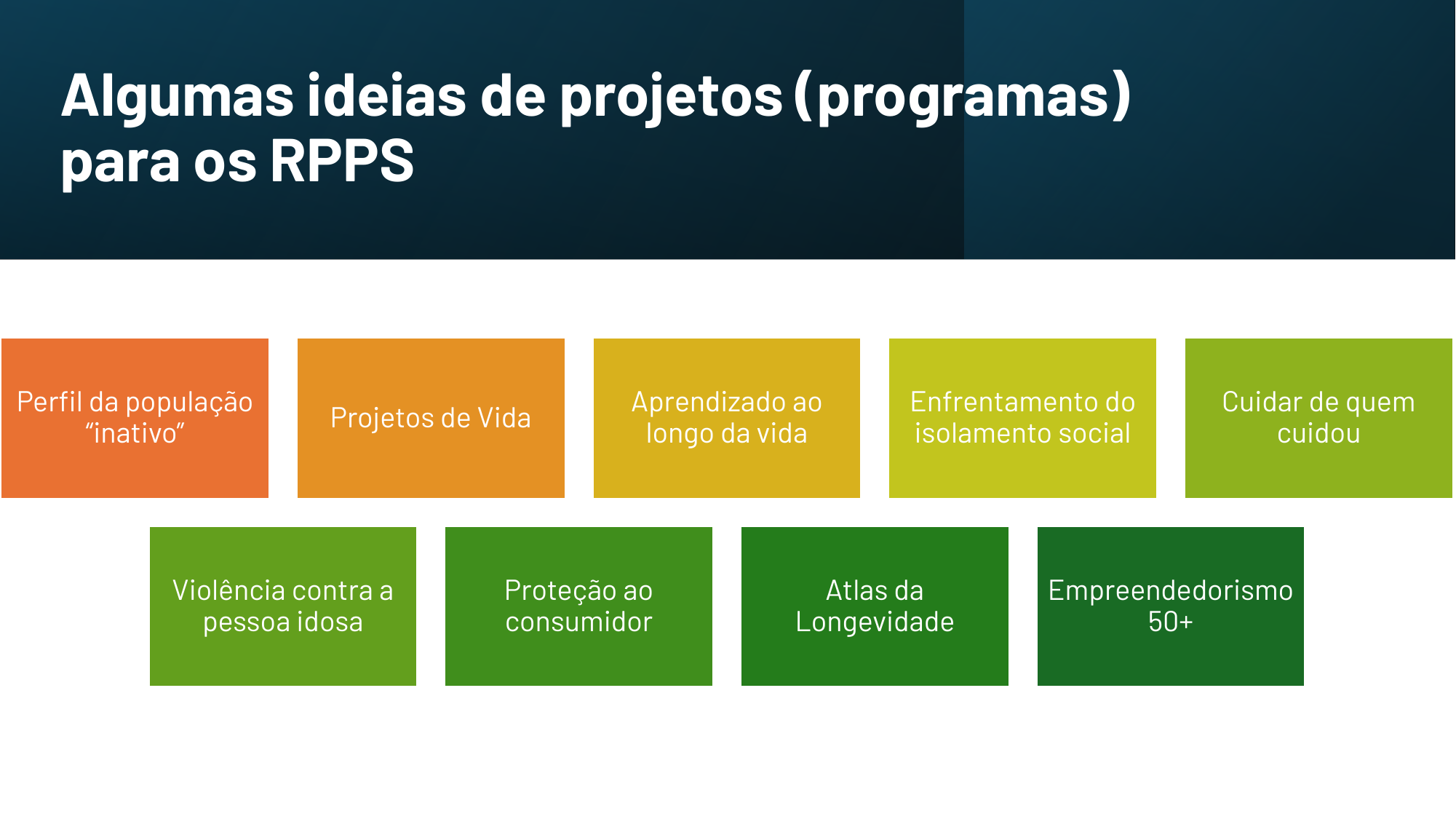

# Algumas ideias de projetos (programas) para os RPPS
Perfil da população “inativo”
Projetos de Vida
Aprendizado ao longo da vida
Enfrentamento do isolamento social
Cuidar de quem cuidou
Violência contra a pessoa idosa
Proteção ao consumidor
Atlas da Longevidade
Empreendedorismo 50+